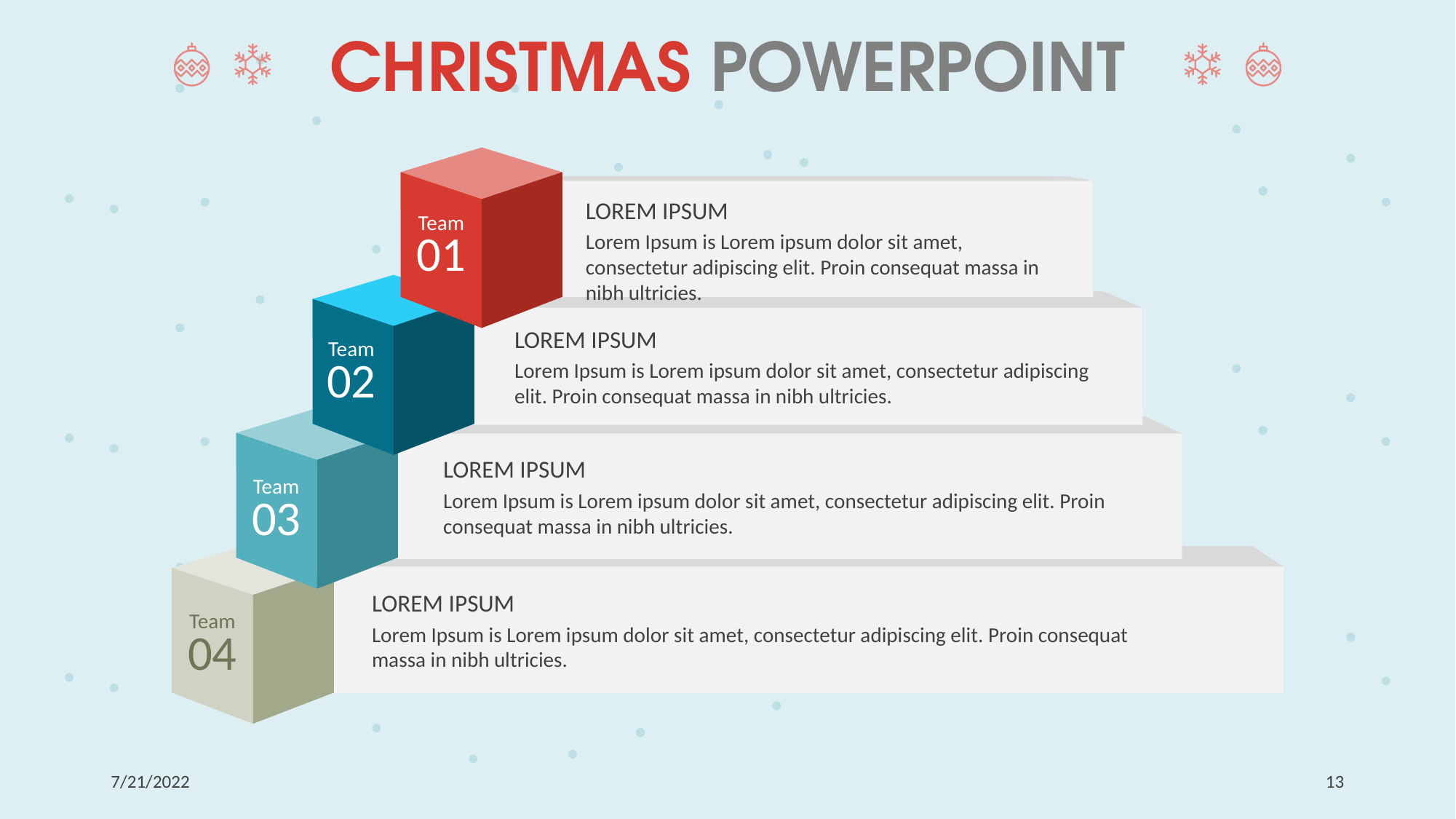

CHRISTMAS POWERPOINT

LOREM IPSUM
Lorem Ipsum is Lorem ipsum dolor sit amet, consectetur adipiscing elit. Proin consequat massa in nibh ultricies.
Team
01

LOREM IPSUM
Lorem Ipsum is Lorem ipsum dolor sit amet, consectetur adipiscing elit. Proin consequat massa in nibh ultricies.
Team
02

LOREM IPSUM
Lorem Ipsum is Lorem ipsum dolor sit amet, consectetur adipiscing elit. Proin consequat massa in nibh ultricies.
Team
03

LOREM IPSUM
Lorem Ipsum is Lorem ipsum dolor sit amet, consectetur adipiscing elit. Proin consequat massa in nibh ultricies.
Team
04
7/21/2022
13